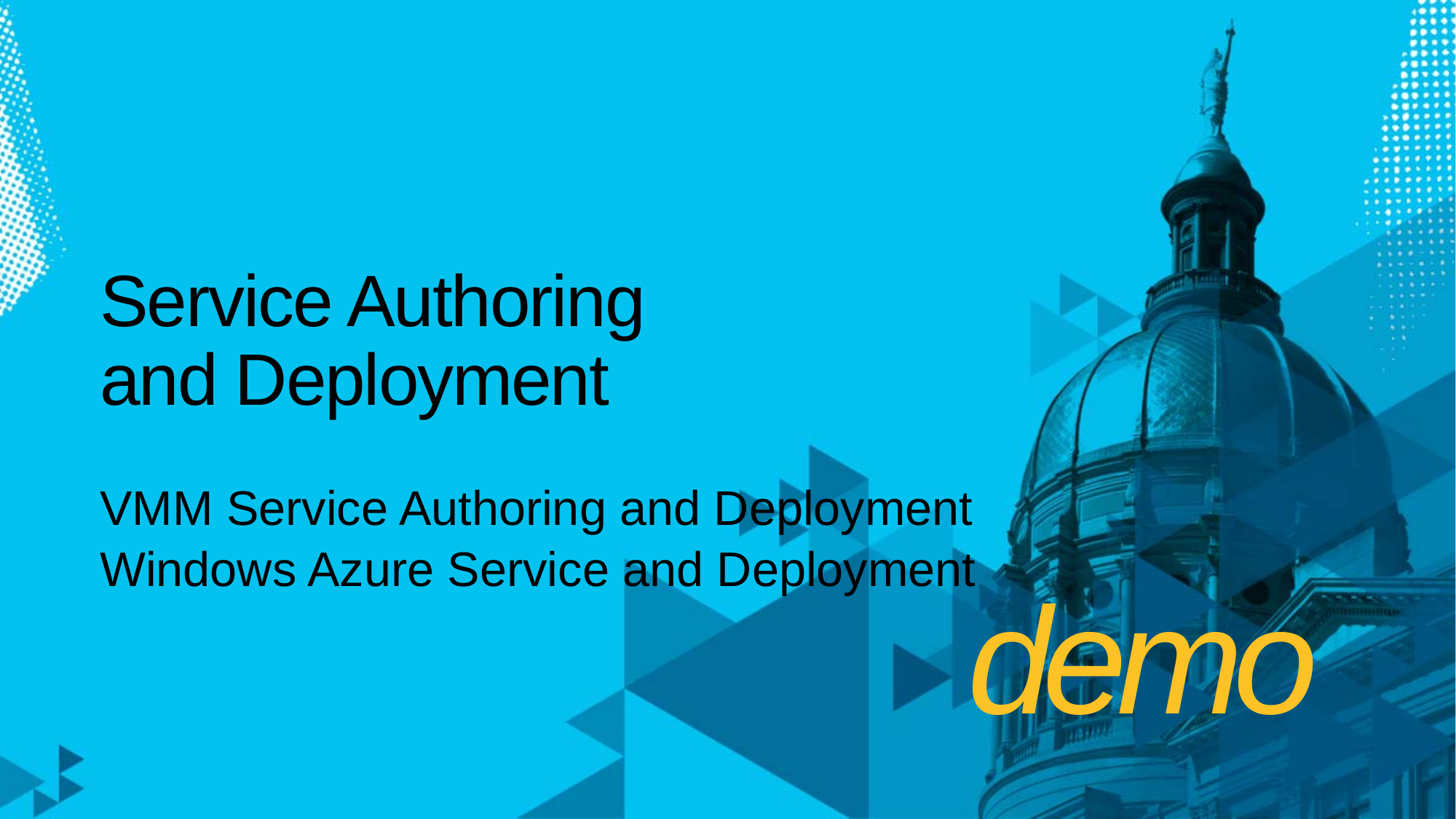

# Service Authoring and Deployment
VMM Service Authoring and Deployment
Windows Azure Service and Deployment
demo